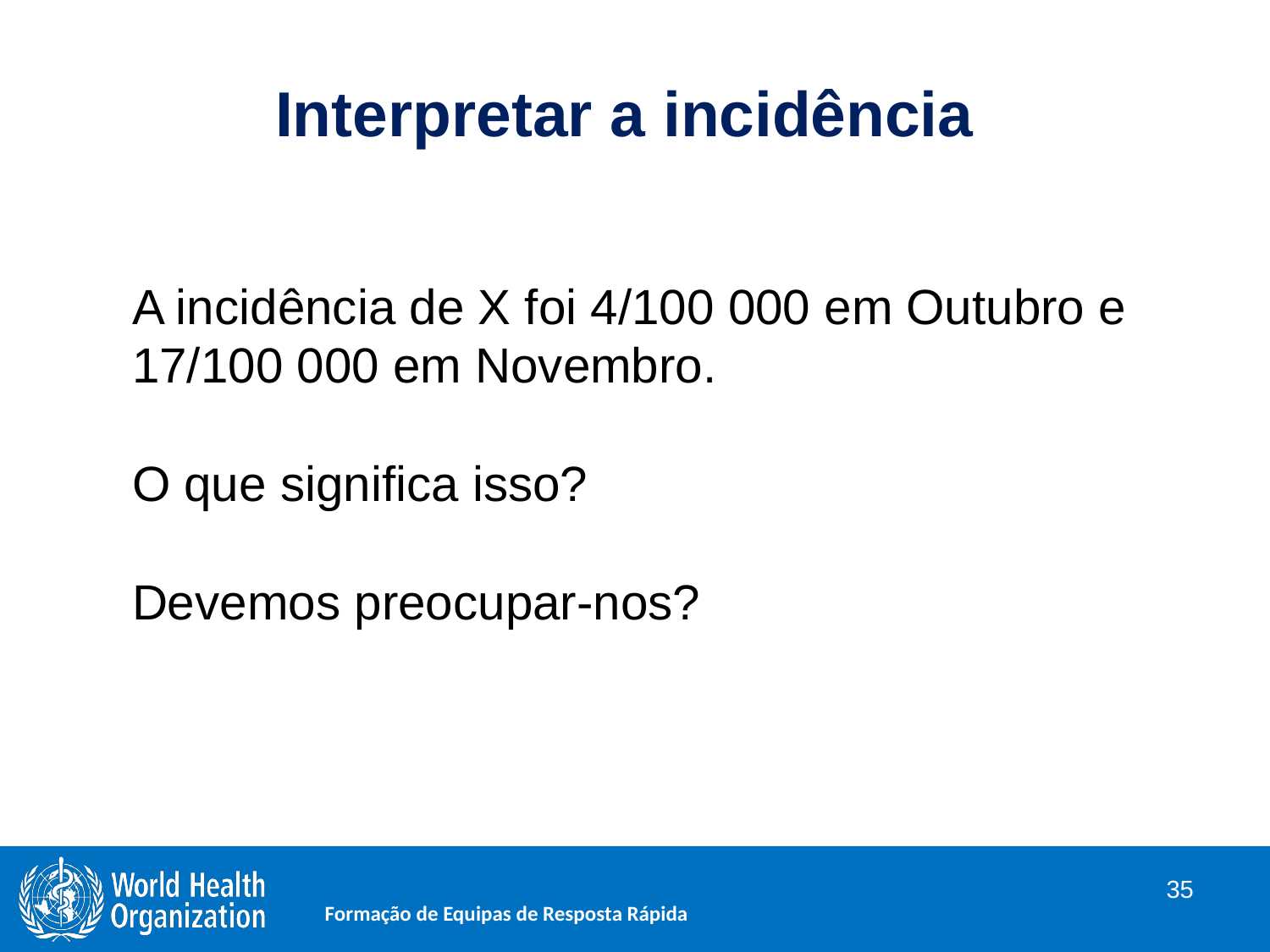

# Interpretar a incidência
A incidência de X foi 4/100 000 em Outubro e 17/100 000 em Novembro.

O que significa isso?

Devemos preocupar-nos?
35